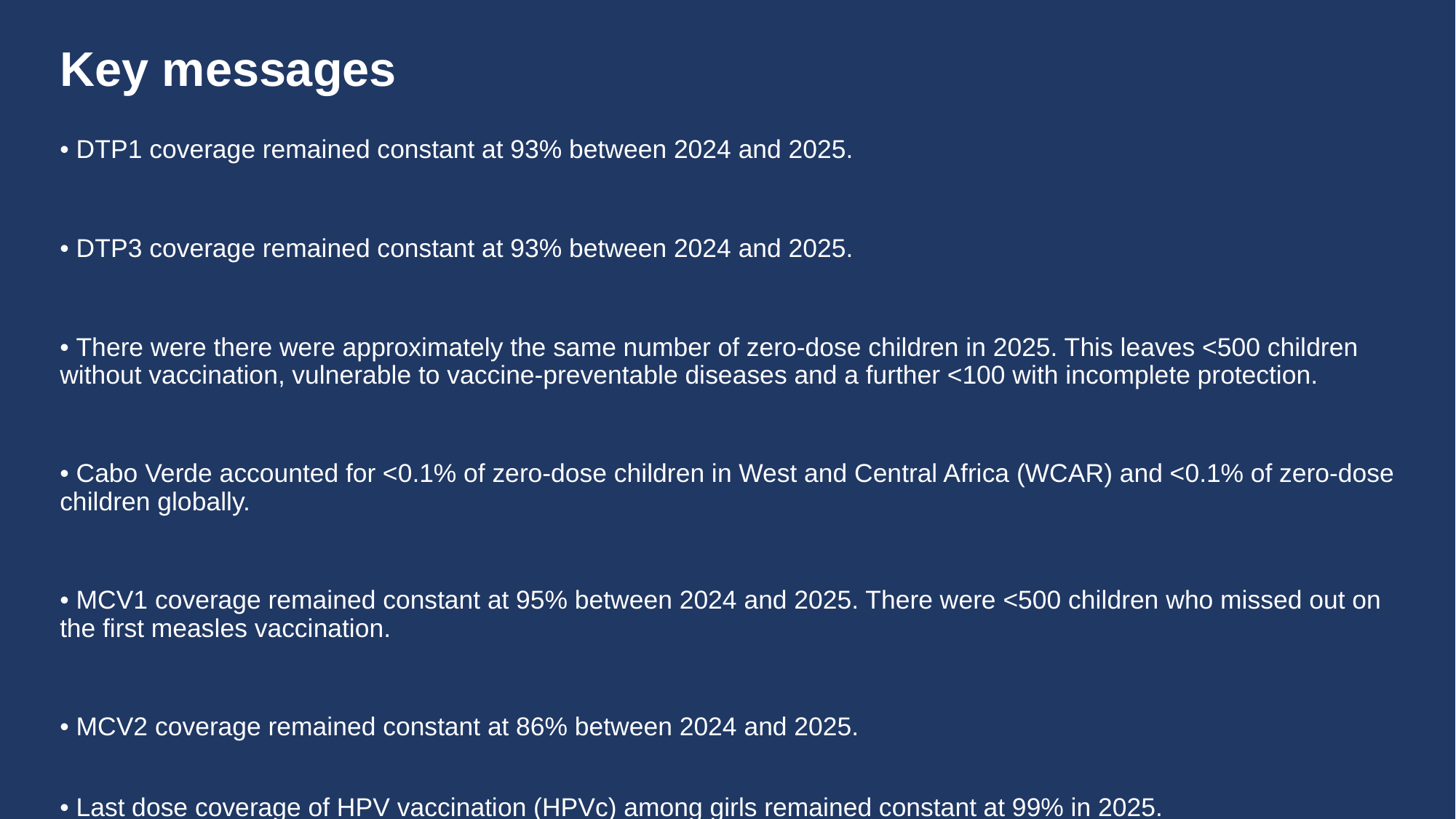

# Key messages
• DTP1 coverage remained constant at 93% between 2024 and 2025.

• DTP3 coverage remained constant at 93% between 2024 and 2025.

• There were there were approximately the same number of zero-dose children in 2025. This leaves <500 children without vaccination, vulnerable to vaccine-preventable diseases and a further <100 with incomplete protection.

• Cabo Verde accounted for <0.1% of zero-dose children in West and Central Africa (WCAR) and <0.1% of zero-dose children globally.

• MCV1 coverage remained constant at 95% between 2024 and 2025. There were <500 children who missed out on the first measles vaccination.

• MCV2 coverage remained constant at 86% between 2024 and 2025.

• Last dose coverage of HPV vaccination (HPVc) among girls remained constant at 99% in 2025.